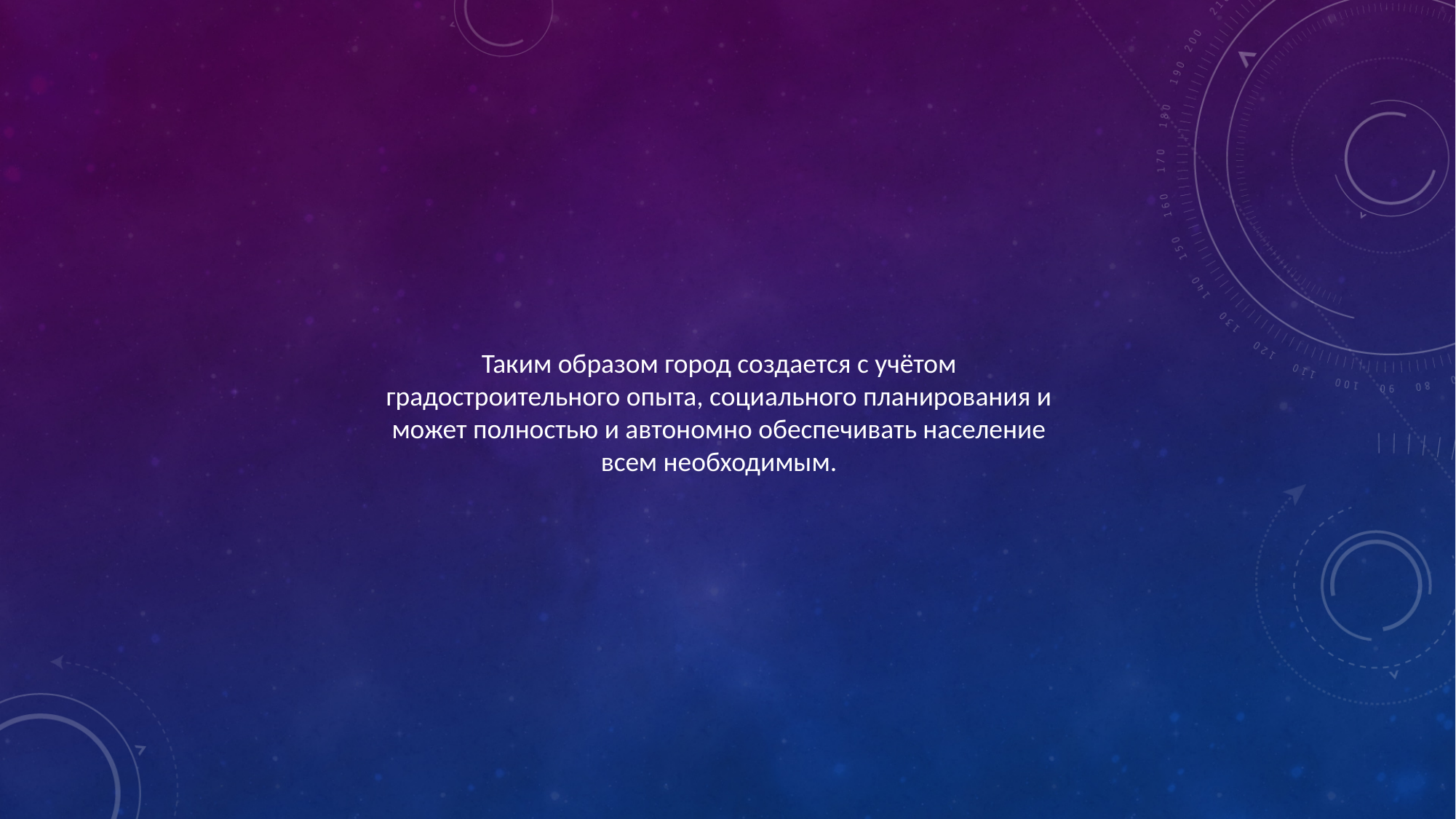

Таким образом город создается с учётом градостроительного опыта, социального планирования и может полностью и автономно обеспечивать население всем необходимым.